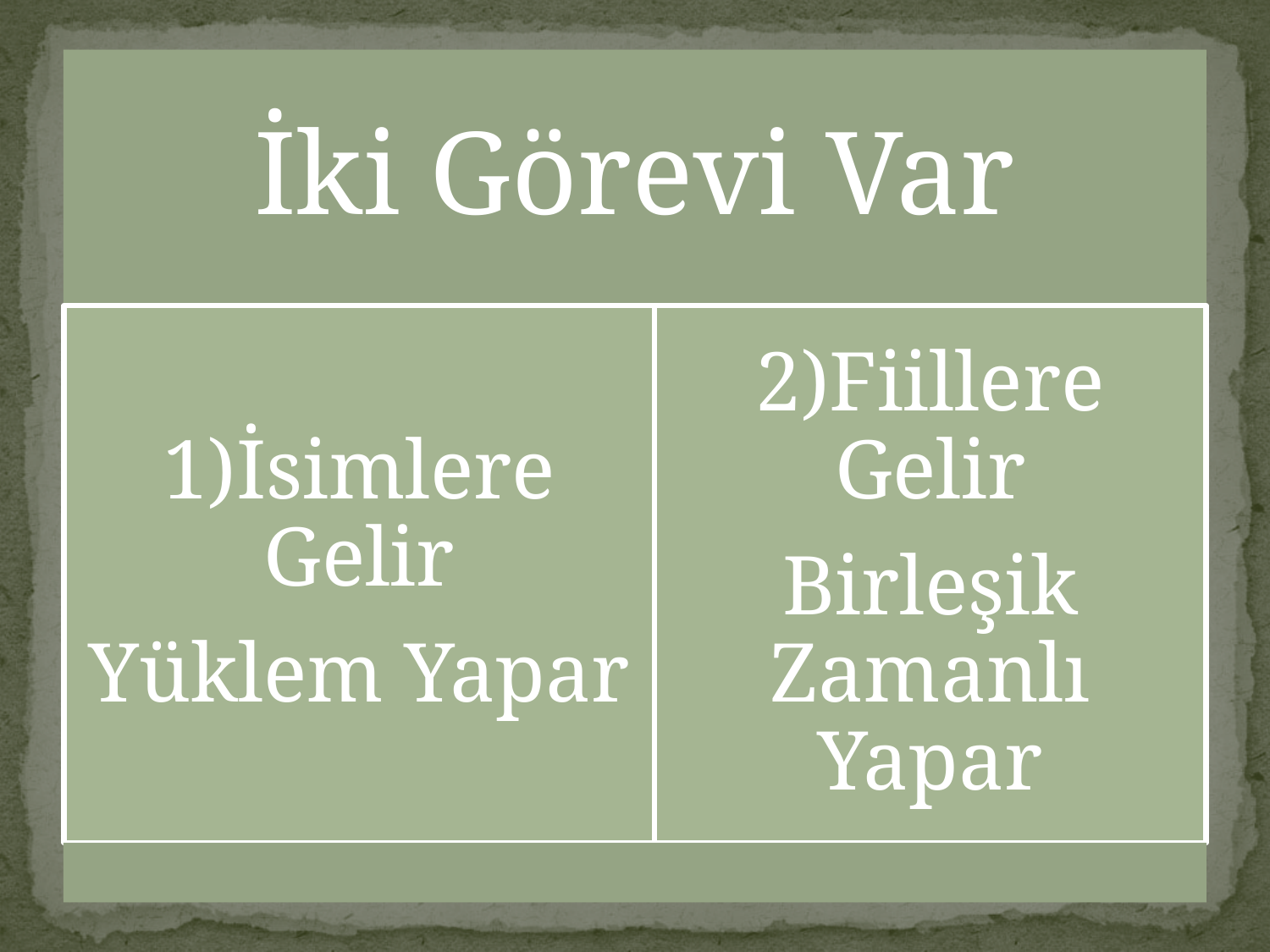

#
İki Görevi Var
1)İsimlere Gelir
Yüklem Yapar
2)Fiillere Gelir
Birleşik Zamanlı Yapar